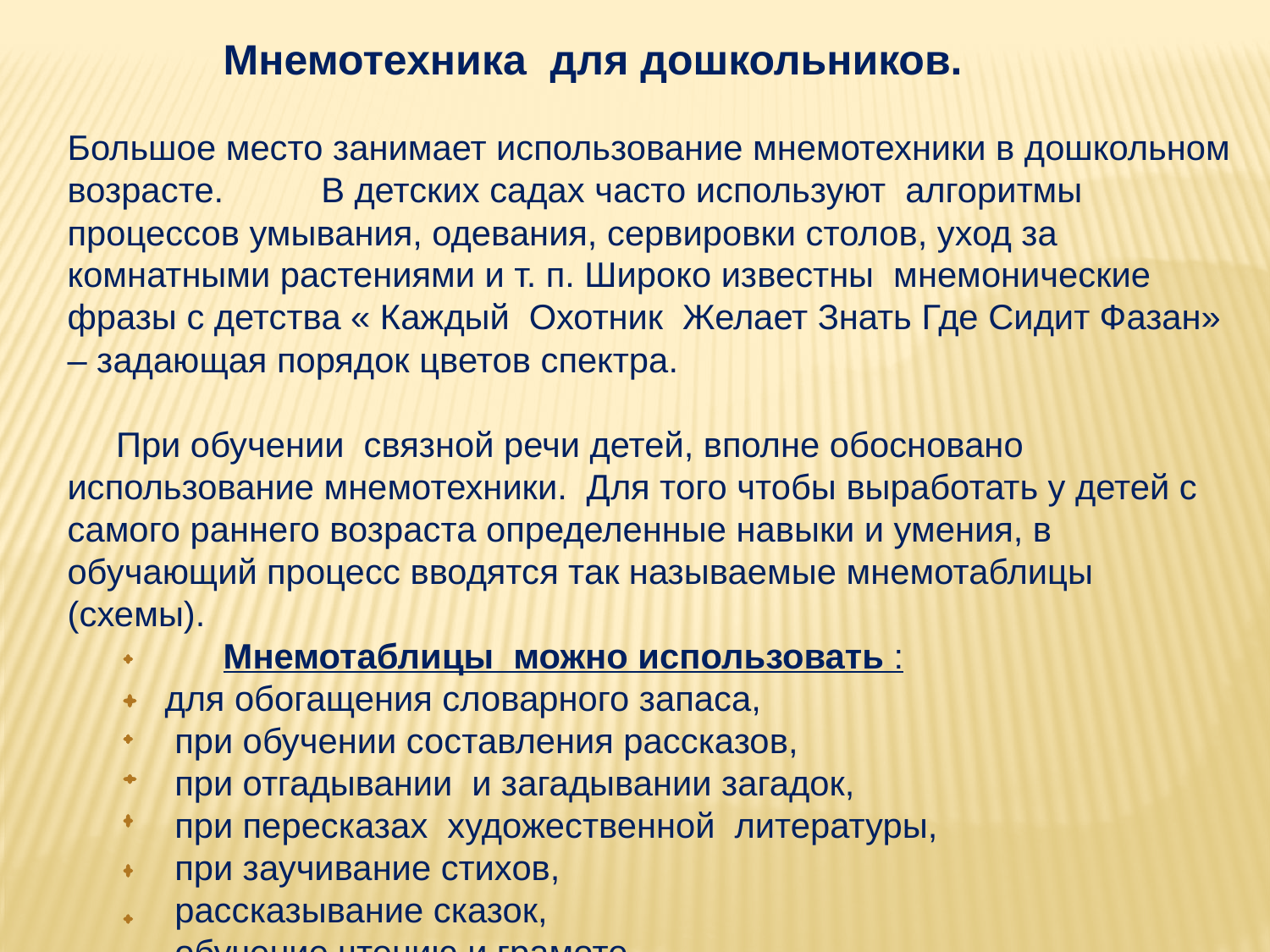

Мнемотехника  для дошкольников.

Большое место занимает использование мнемотехники в дошкольном возрасте.          В детских садах часто используют  алгоритмы процессов умывания, одевания, сервировки столов, уход за комнатными растениями и т. п. Широко известны  мнемонические фразы с детства « Каждый  Охотник  Желает Знать Где Сидит Фазан» – задающая порядок цветов спектра.

     При обучении  связной речи детей, вполне обосновано использование мнемотехники.  Для того чтобы выработать у детей с самого раннего возраста определенные навыки и умения, в обучающий процесс вводятся так называемые мнемотаблицы (схемы).
                Мнемотаблицы  можно использовать :
          для обогащения словарного запаса,
           при обучении составления рассказов,
           при отгадывании  и загадывании загадок,
           при пересказах  художественной  литературы,
           при заучивание стихов,
           рассказывание сказок,
           обучение чтению и грамоте